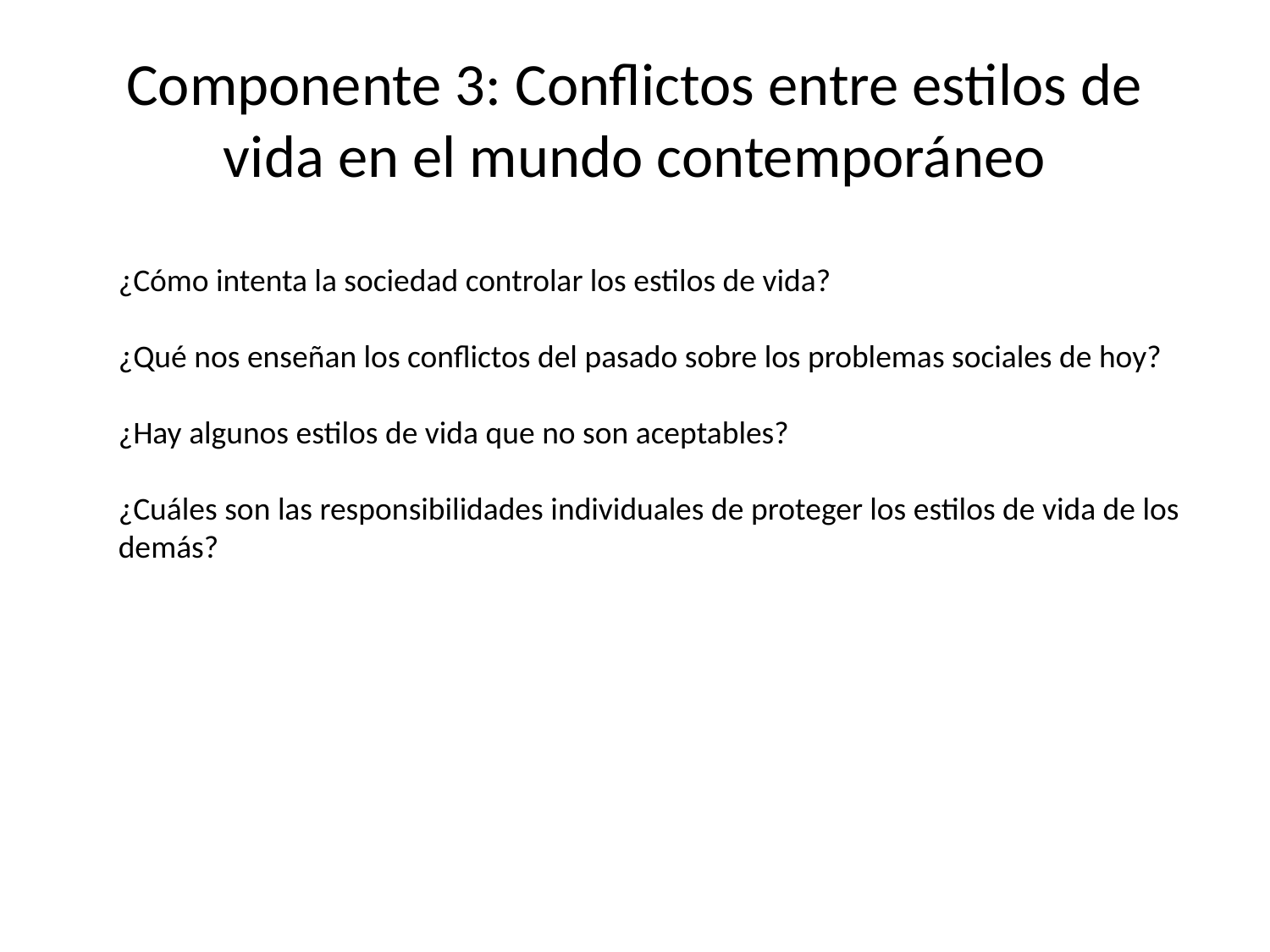

# Componente 3: Conflictos entre estilos de vida en el mundo contemporáneo
¿Cómo intenta la sociedad controlar los estilos de vida?

¿Qué nos enseñan los conflictos del pasado sobre los problemas sociales de hoy?

¿Hay algunos estilos de vida que no son aceptables?

¿Cuáles son las responsibilidades individuales de proteger los estilos de vida de los demás?